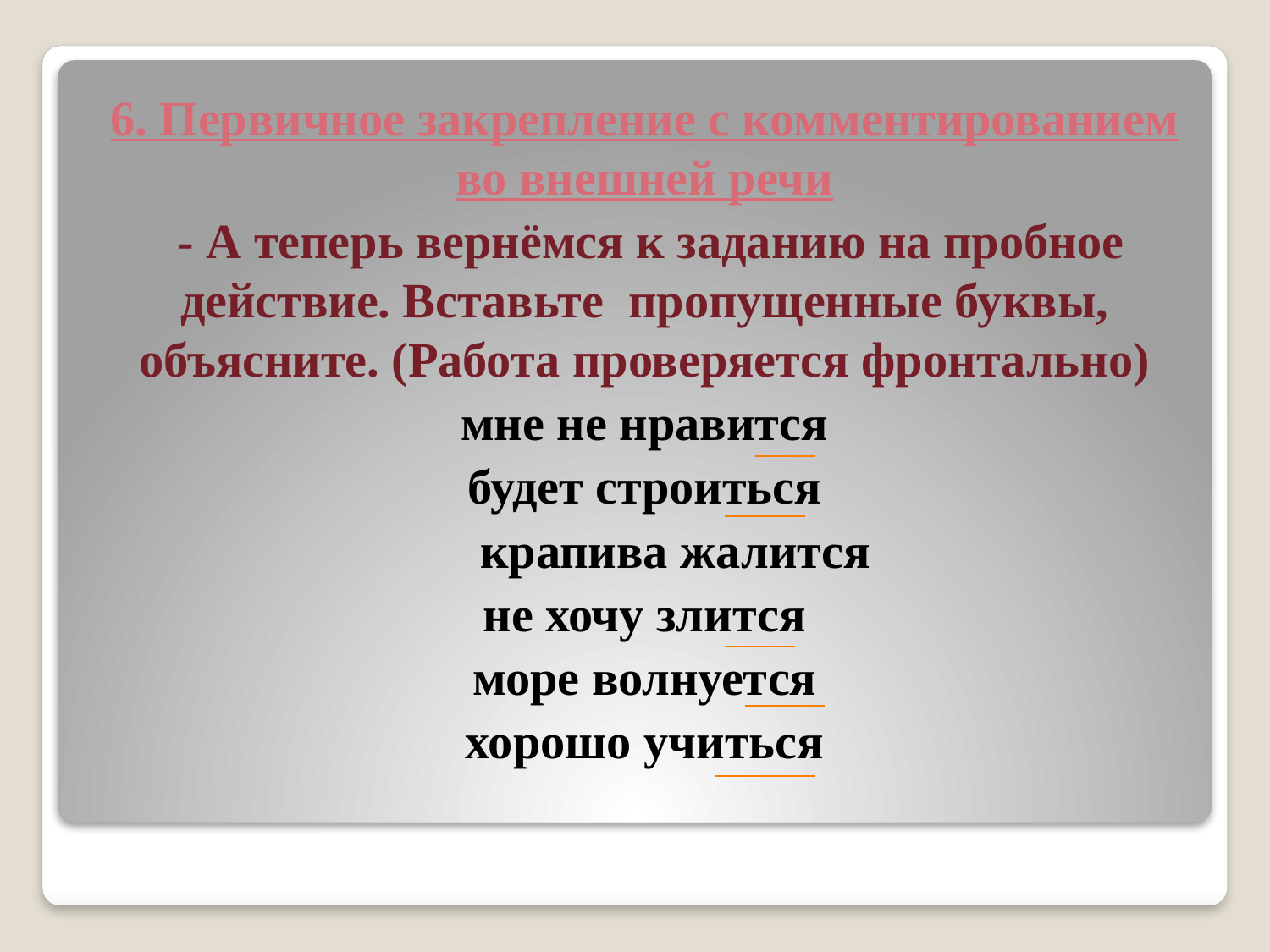

6. Первичное закрепление с комментированием во внешней речи
 - А теперь вернёмся к заданию на пробное действие. Вставьте  пропущенные буквы, объясните. (Работа проверяется фронтально)
мне не нравится
будет строиться
     крапива жалится
не хочу злится
море волнуется
хорошо учиться